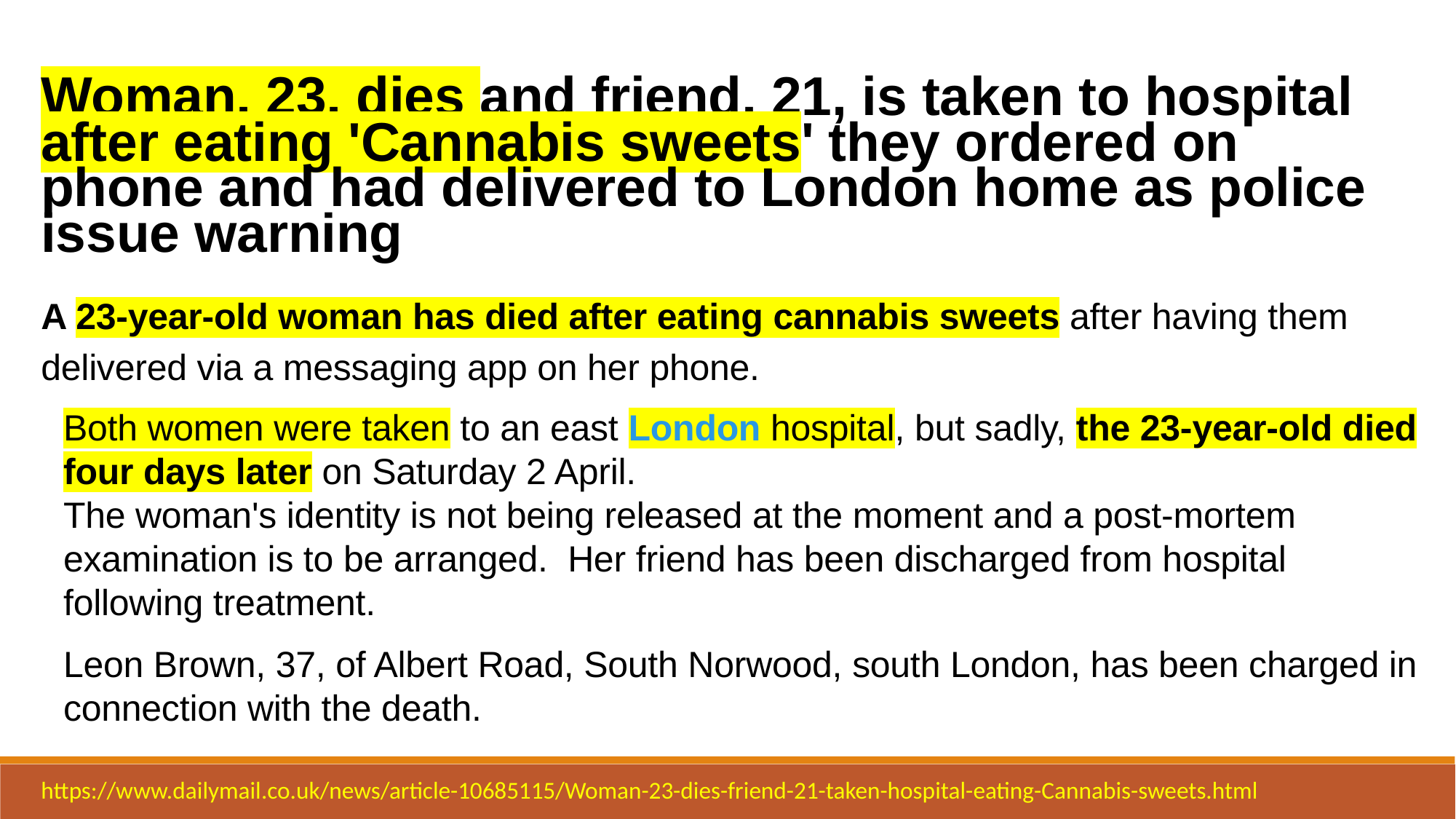

Woman, 23, dies and friend, 21, is taken to hospital after eating 'Cannabis sweets' they ordered on phone and had delivered to London home as police issue warning
A 23-year-old woman has died after eating cannabis sweets after having them delivered via a messaging app on her phone.
Both women were taken to an east London hospital, but sadly, the 23-year-old died four days later on Saturday 2 April.
The woman's identity is not being released at the moment and a post-mortem examination is to be arranged.  Her friend has been discharged from hospital following treatment.
Leon Brown, 37, of Albert Road, South Norwood, south London, has been charged in connection with the death.
https://www.dailymail.co.uk/news/article-10685115/Woman-23-dies-friend-21-taken-hospital-eating-Cannabis-sweets.html